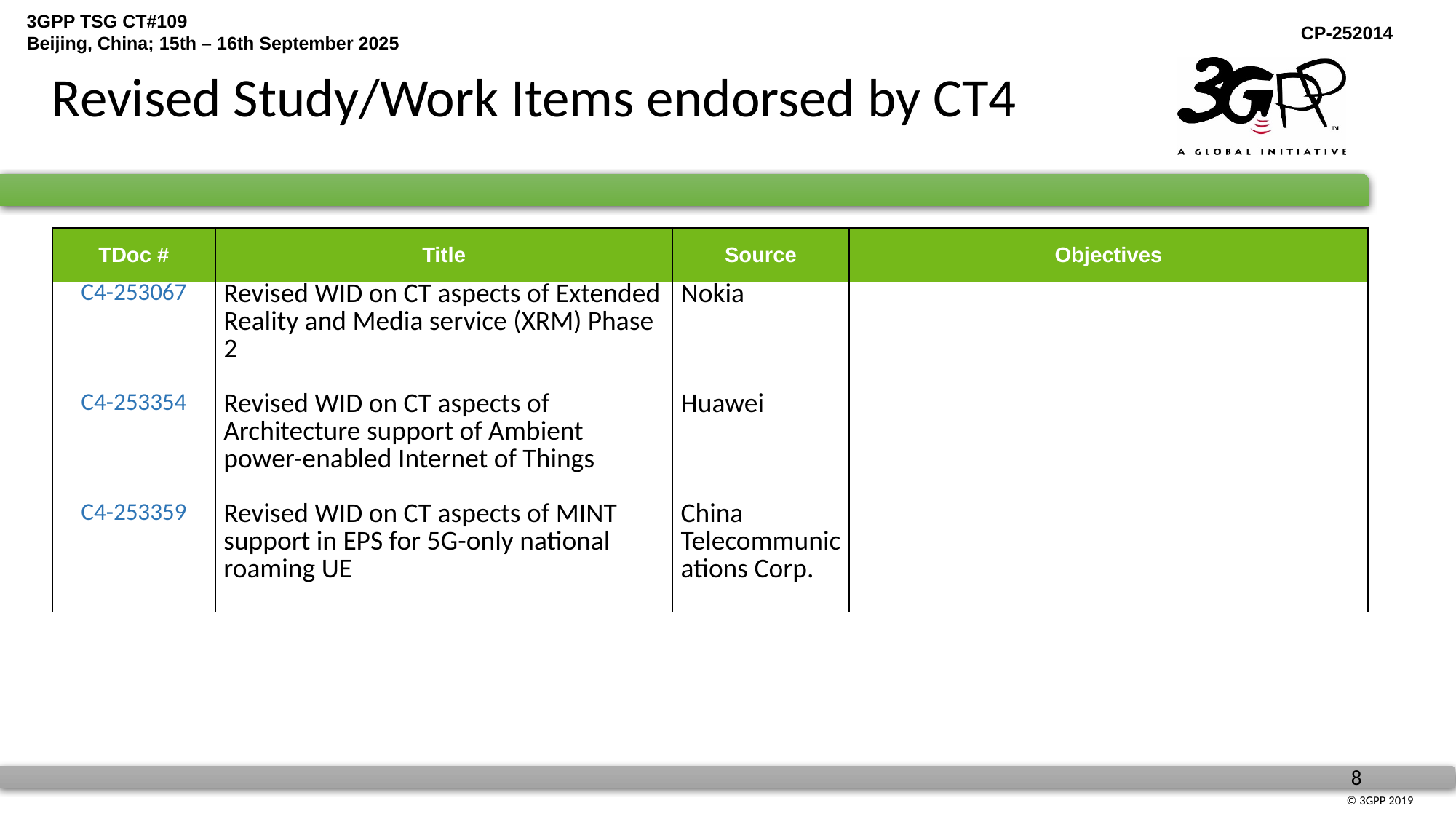

# Revised Study/Work Items endorsed by CT4
| TDoc # | Title | Source | Objectives |
| --- | --- | --- | --- |
| C4-253067 | Revised WID on CT aspects of Extended Reality and Media service (XRM) Phase 2 | Nokia |  |
| C4-253354 | Revised WID on CT aspects of Architecture support of Ambient power-enabled Internet of Things | Huawei |  |
| C4-253359 | Revised WID on CT aspects of MINT support in EPS for 5G-only national roaming UE | China Telecommunications Corp. |  |